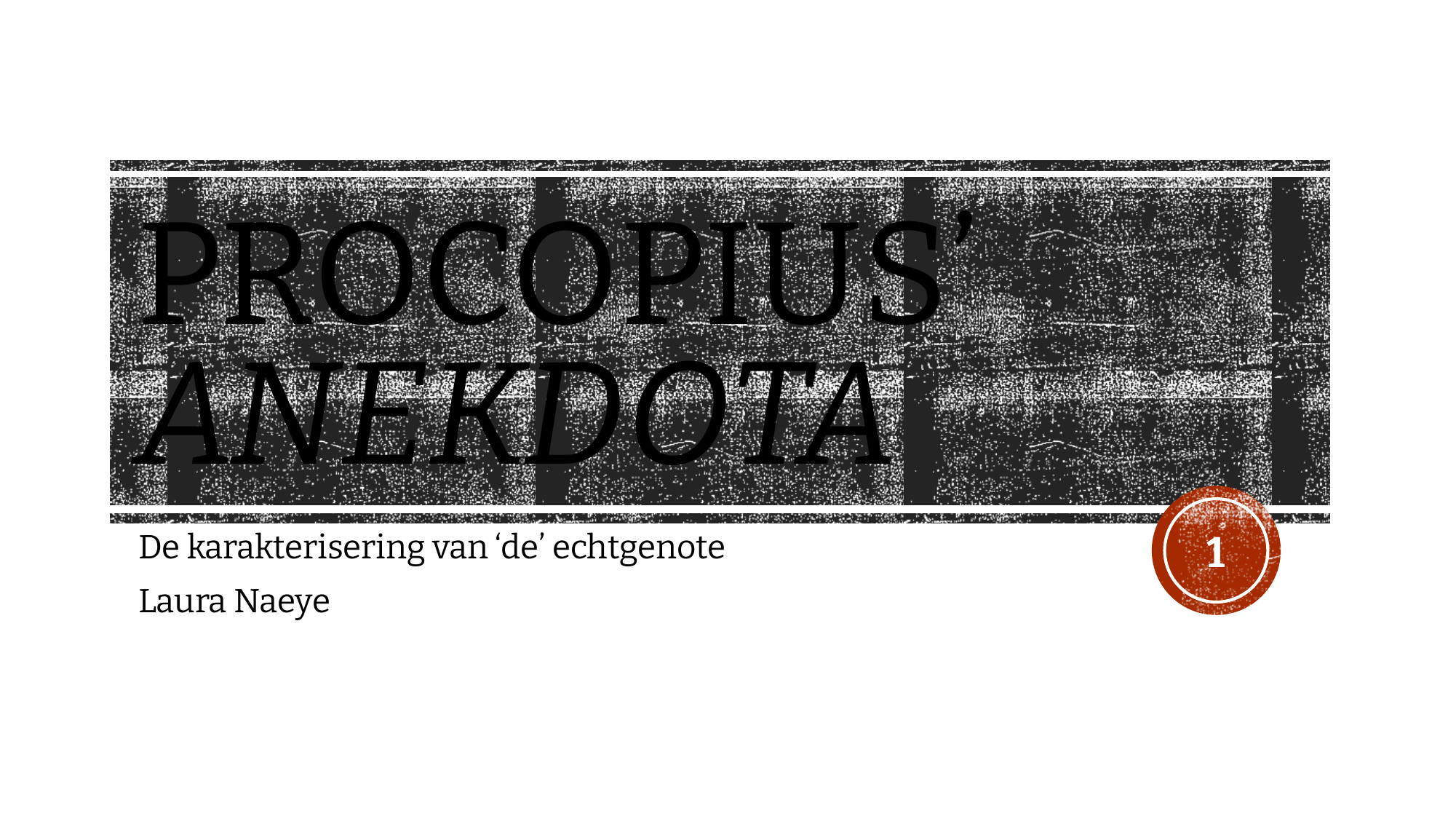

# Procopius’ Anekdota
1
De karakterisering van ‘de’ echtgenote
Laura Naeye